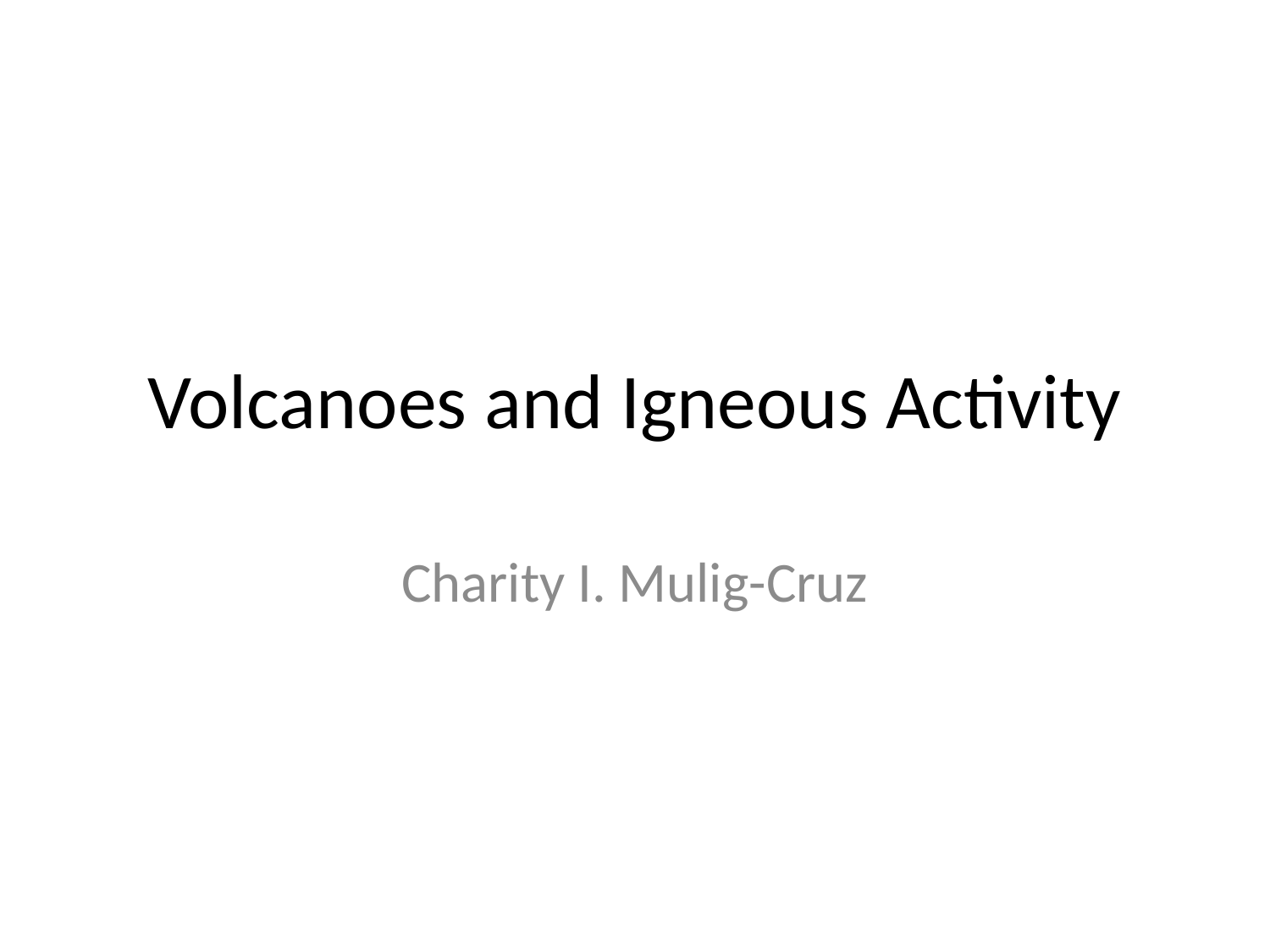

Volcanoes and Igneous Activity
Charity I. Mulig-Cruz